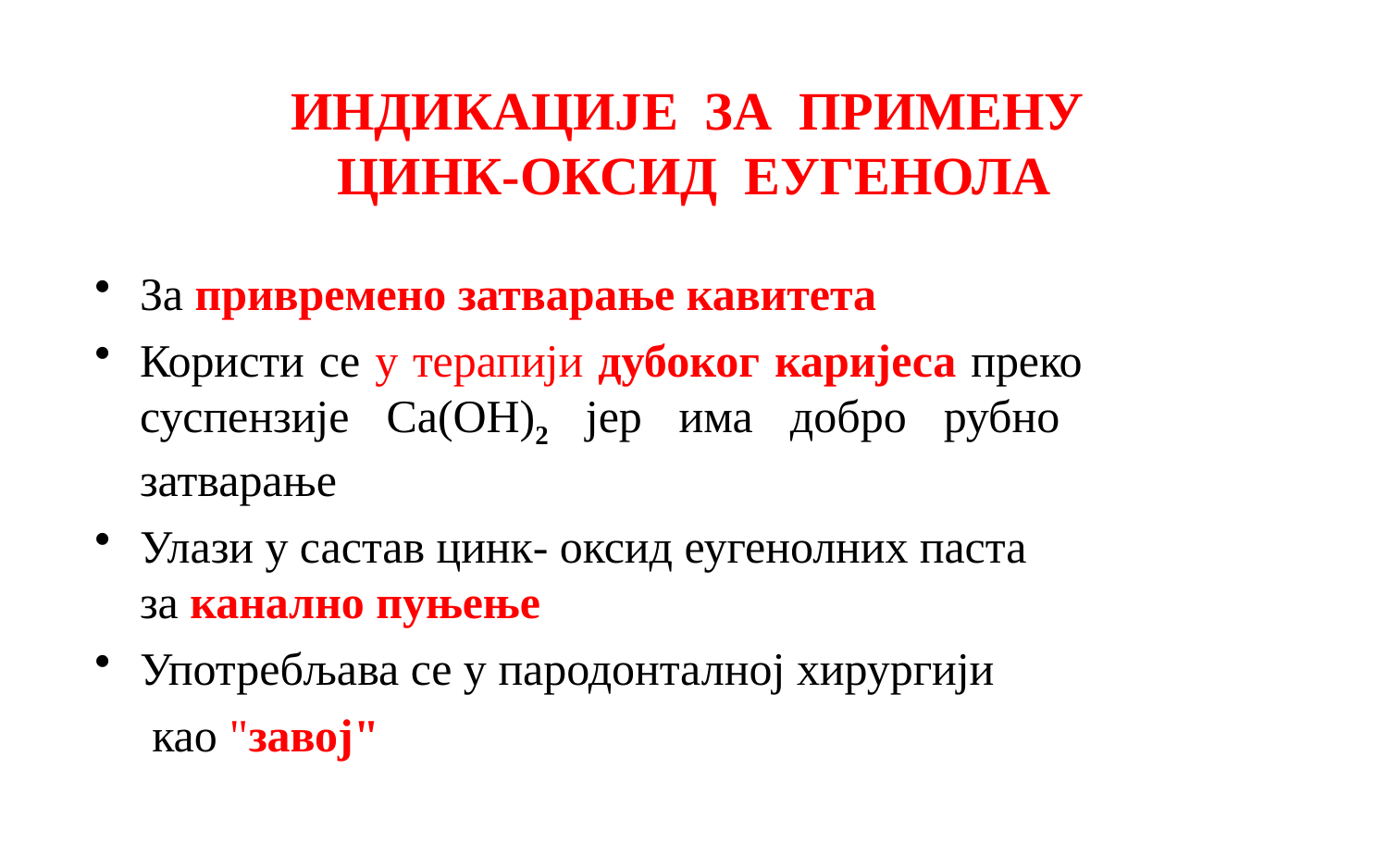

# ИНДИКАЦИЈЕ  ЗА  ПРИМЕНУ ЦИНК-ОКСИД  ЕУГЕНОЛА
За привремено затварање кавитета
Користи се у терапији дубоког каријеса преко  суспензије Са(OH)2 јер има добро рубно  затварање
Улази у састав цинк- оксид еугенолних паста за канално пуњење
Употребљава се у пародонталној хирургији
     као "завој"